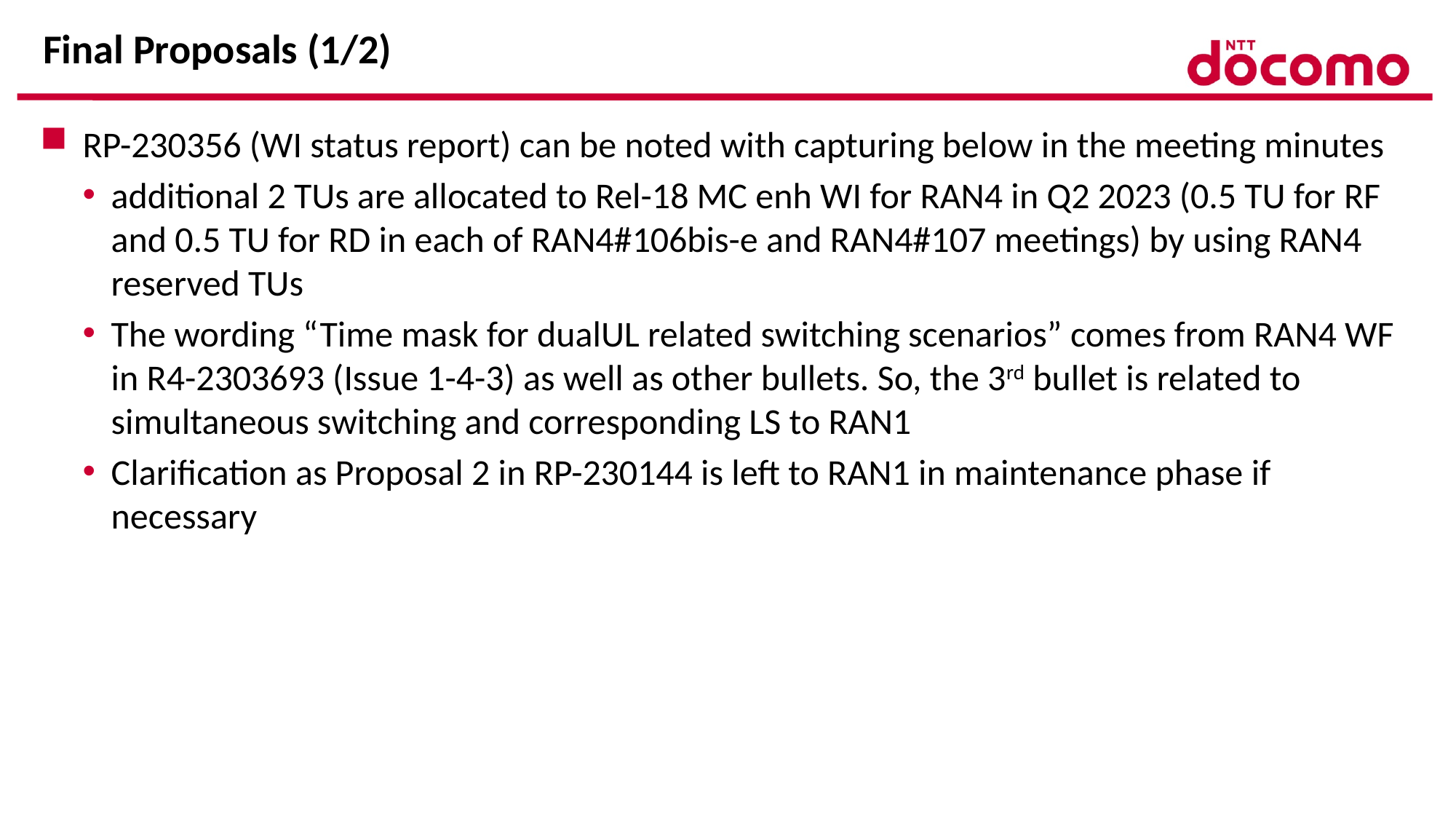

# Final Proposals (1/2)
RP-230356 (WI status report) can be noted with capturing below in the meeting minutes
additional 2 TUs are allocated to Rel-18 MC enh WI for RAN4 in Q2 2023 (0.5 TU for RF and 0.5 TU for RD in each of RAN4#106bis-e and RAN4#107 meetings) by using RAN4 reserved TUs
The wording “Time mask for dualUL related switching scenarios” comes from RAN4 WF in R4-2303693 (Issue 1-4-3) as well as other bullets. So, the 3rd bullet is related to simultaneous switching and corresponding LS to RAN1
Clarification as Proposal 2 in RP-230144 is left to RAN1 in maintenance phase if necessary